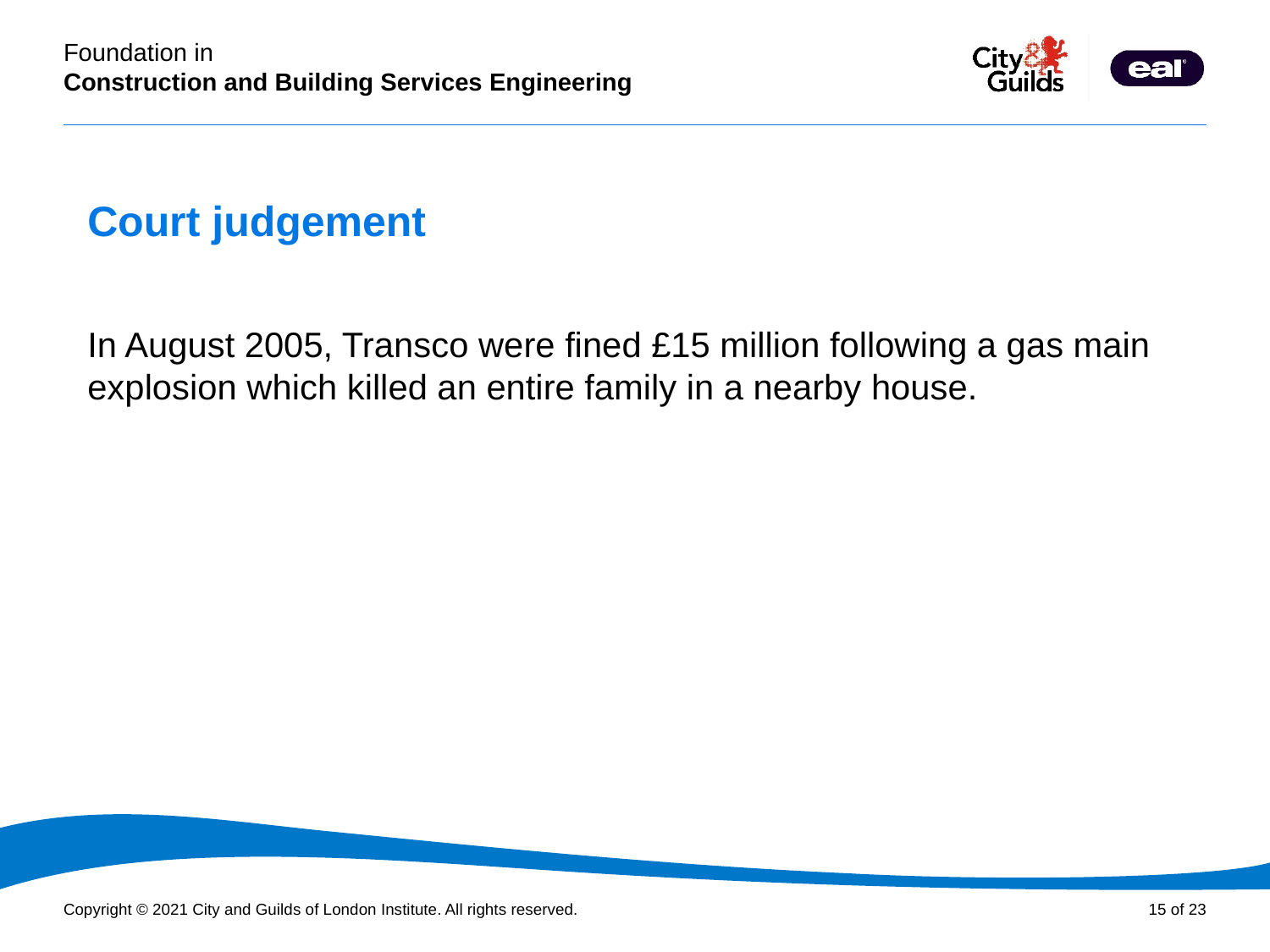

Court judgement
In August 2005, Transco were fined £15 million following a gas main explosion which killed an entire family in a nearby house.